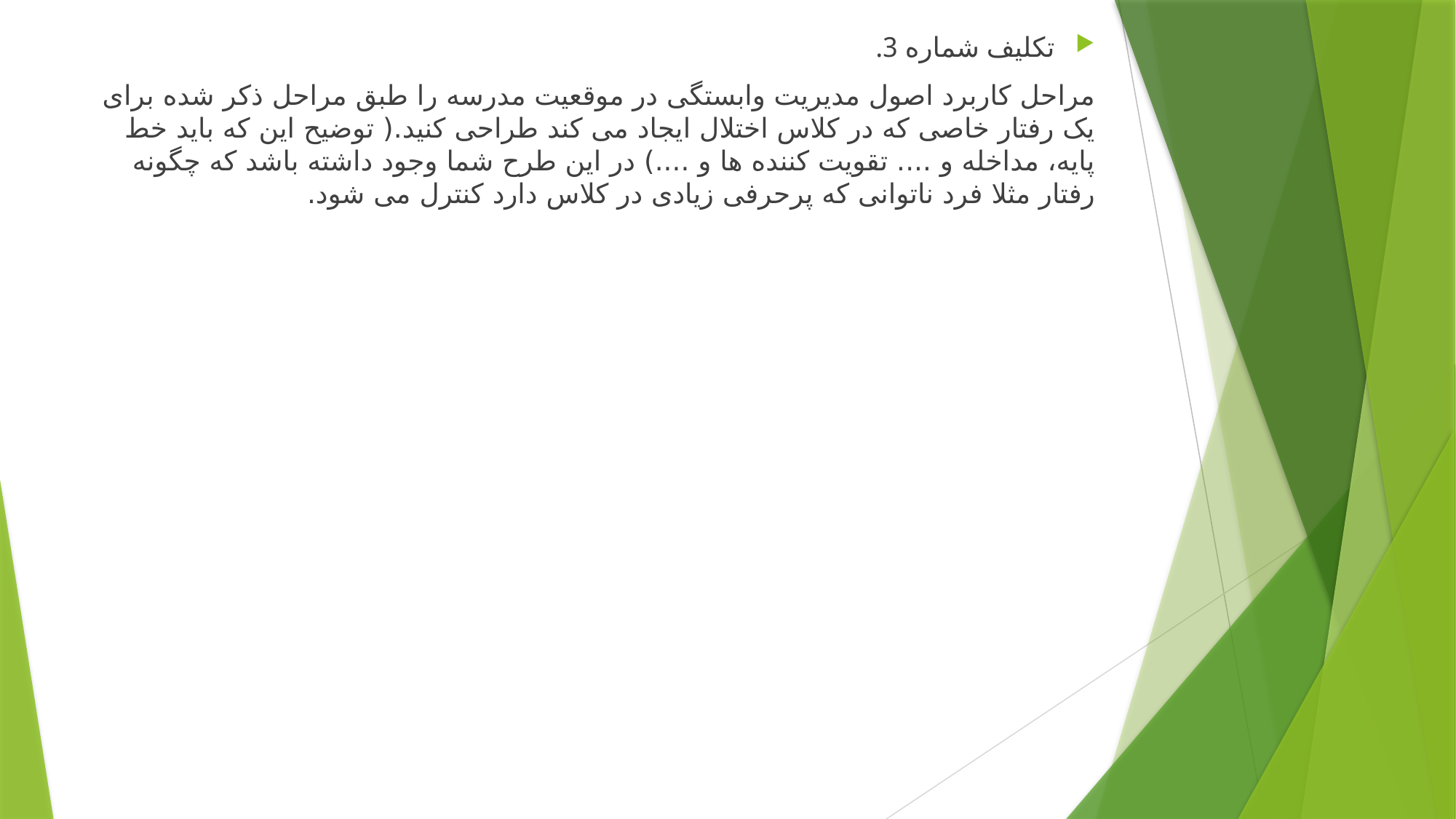

تکلیف شماره 3.
مراحل کاربرد اصول مدیریت وابستگی در موقعیت مدرسه را طبق مراحل ذکر شده برای یک رفتار خاصی که در کلاس اختلال ایجاد می کند طراحی کنید.( توضیح این که باید خط پایه، مداخله و .... تقویت کننده ها و ....) در این طرح شما وجود داشته باشد که چگونه رفتار مثلا فرد ناتوانی که پرحرفی زیادی در کلاس دارد کنترل می شود.